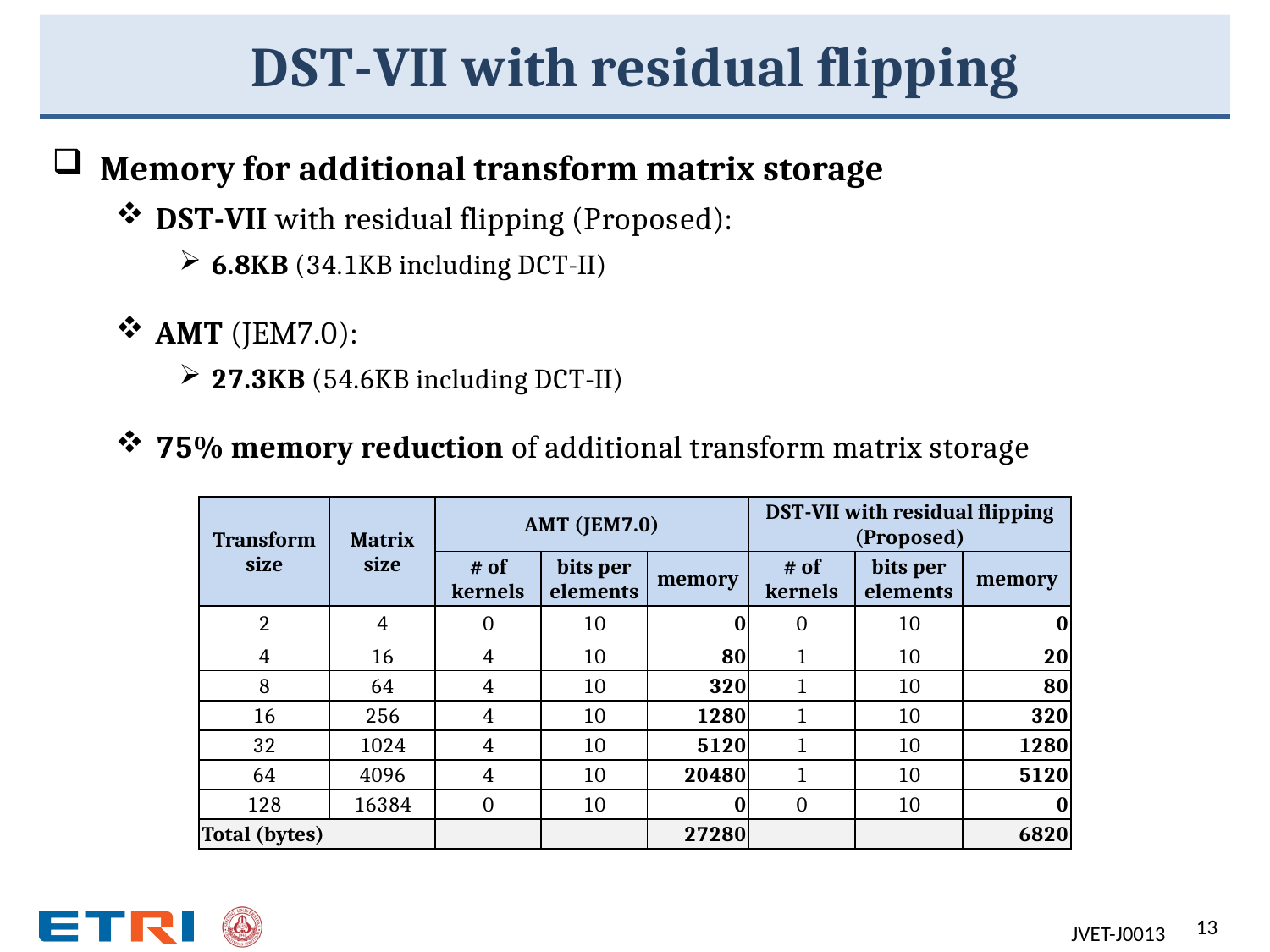

# DST-VII with residual flipping
Memory for additional transform matrix storage
DST-VII with residual flipping (Proposed):
6.8KB (34.1KB including DCT-II)
AMT (JEM7.0):
27.3KB (54.6KB including DCT-II)
75% memory reduction of additional transform matrix storage

| Transform size | Matrix size | AMT (JEM7.0) |  |  | DST-VII with residual flipping (Proposed) |  |  |
| --- | --- | --- | --- | --- | --- | --- | --- |
|  |  | # of kernels | bits per elements | memory | # of kernels | bits per elements | memory |
| 2 | 4 | 0 | 10 | 0 | 0 | 10 | 0 |
| 4 | 16 | 4 | 10 | 80 | 1 | 10 | 20 |
| 8 | 64 | 4 | 10 | 320 | 1 | 10 | 80 |
| 16 | 256 | 4 | 10 | 1280 | 1 | 10 | 320 |
| 32 | 1024 | 4 | 10 | 5120 | 1 | 10 | 1280 |
| 64 | 4096 | 4 | 10 | 20480 | 1 | 10 | 5120 |
| 128 | 16384 | 0 | 10 | 0 | 0 | 10 | 0 |
| Total (bytes) |  |  |  | 27280 |  |  | 6820 |
13